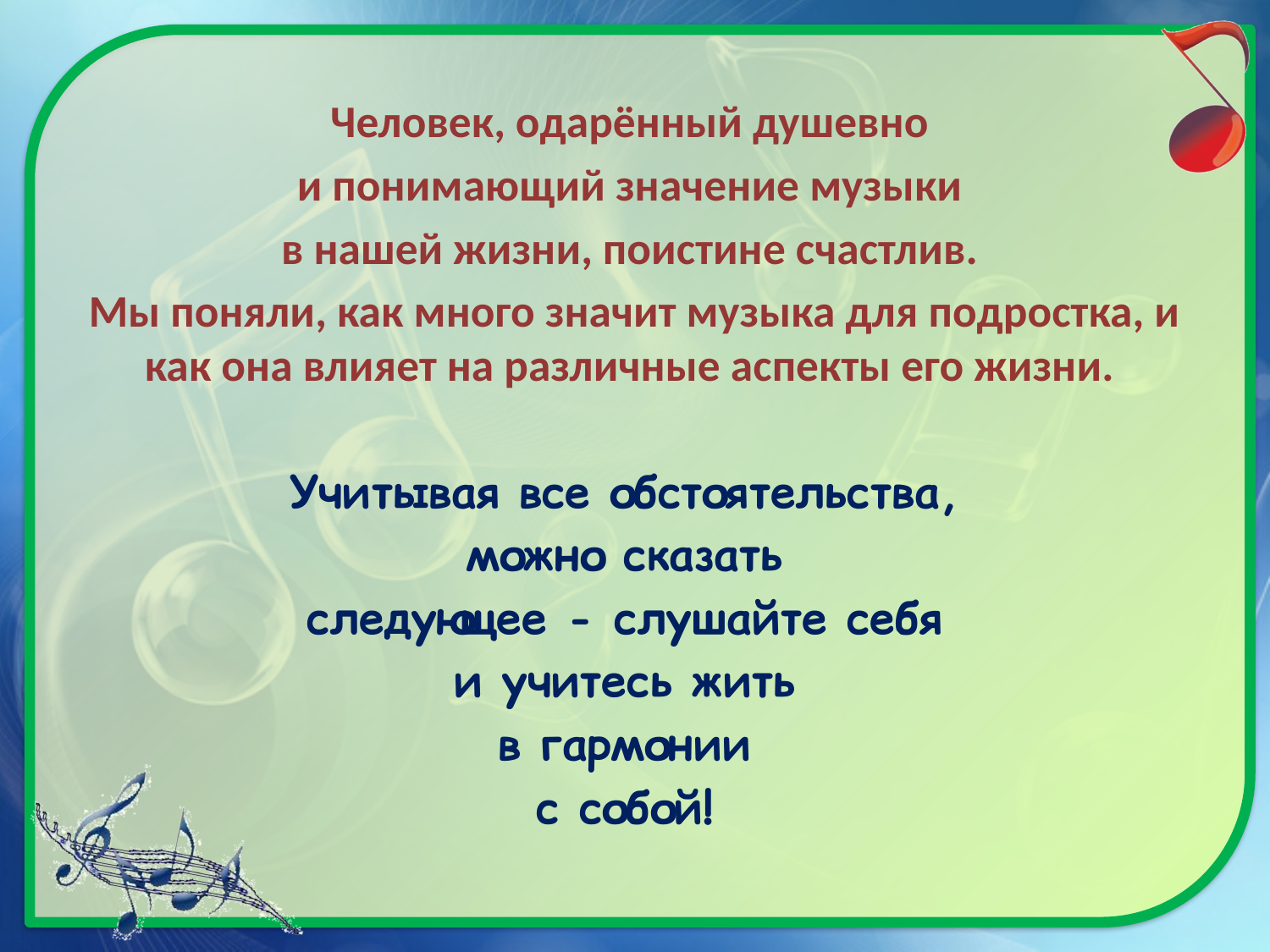

Человек, одарённый душевно
и понимающий значение музыки
в нашей жизни, поистине счастлив.
Мы поняли, как много значит музыка для подростка, и как она влияет на различные аспекты его жизни.

Учитывая все обстоятельства,
можно сказать
следующее - слушайте себя
и учитесь жить
в гармонии
с собой!